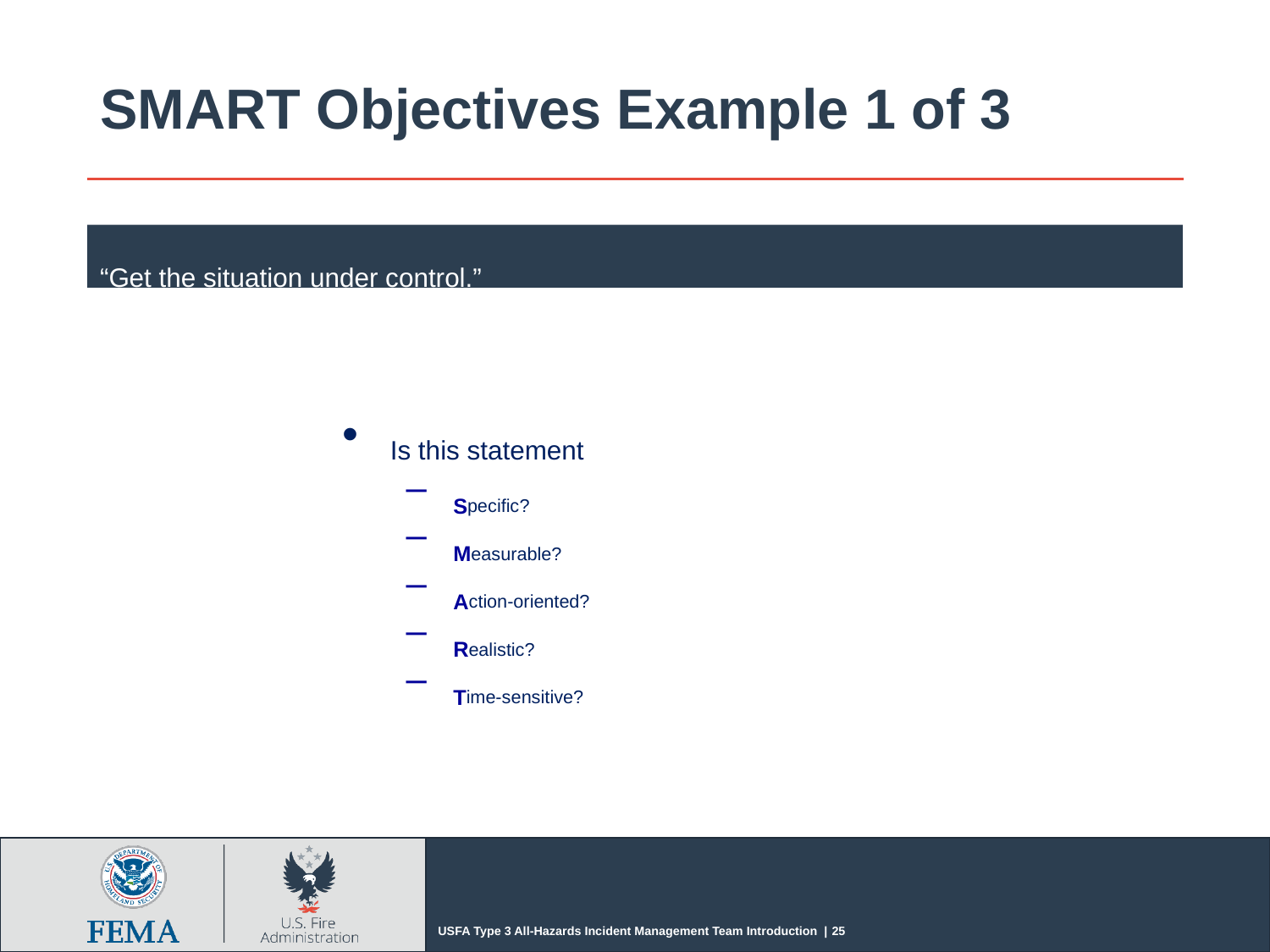

# SMART Objectives Example 1 of 3
“Get the situation under control.”
Is this statement
Specific?
Measurable?
Action-oriented?
Realistic?
Time-sensitive?
USFA Type 3 All-Hazards Incident Management Team Introduction  | 25